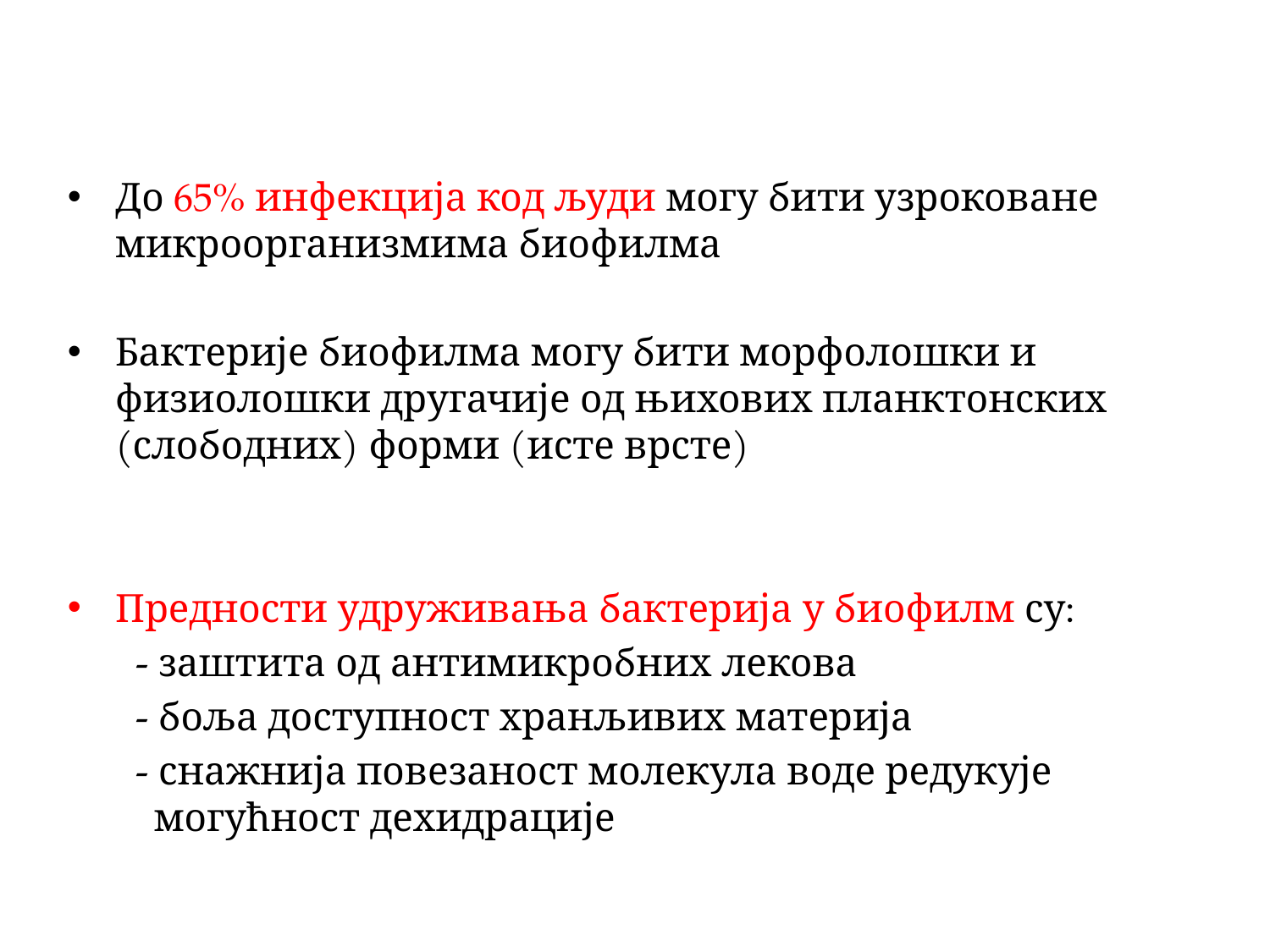

До 65% инфекција код људи могу бити узроковане микроорганизмима биофилма

Бактерије биофилма могу бити морфолошки и физиолошки другачије од њихових планктонских (слободних) форми (исте врсте)

Предности удруживања бактерија у биофилм су:
       - заштита од антимикробних лекова
       - боља доступност хранљивих материја
       - снажнија повезаност молекула воде редукује могућност дехидрације